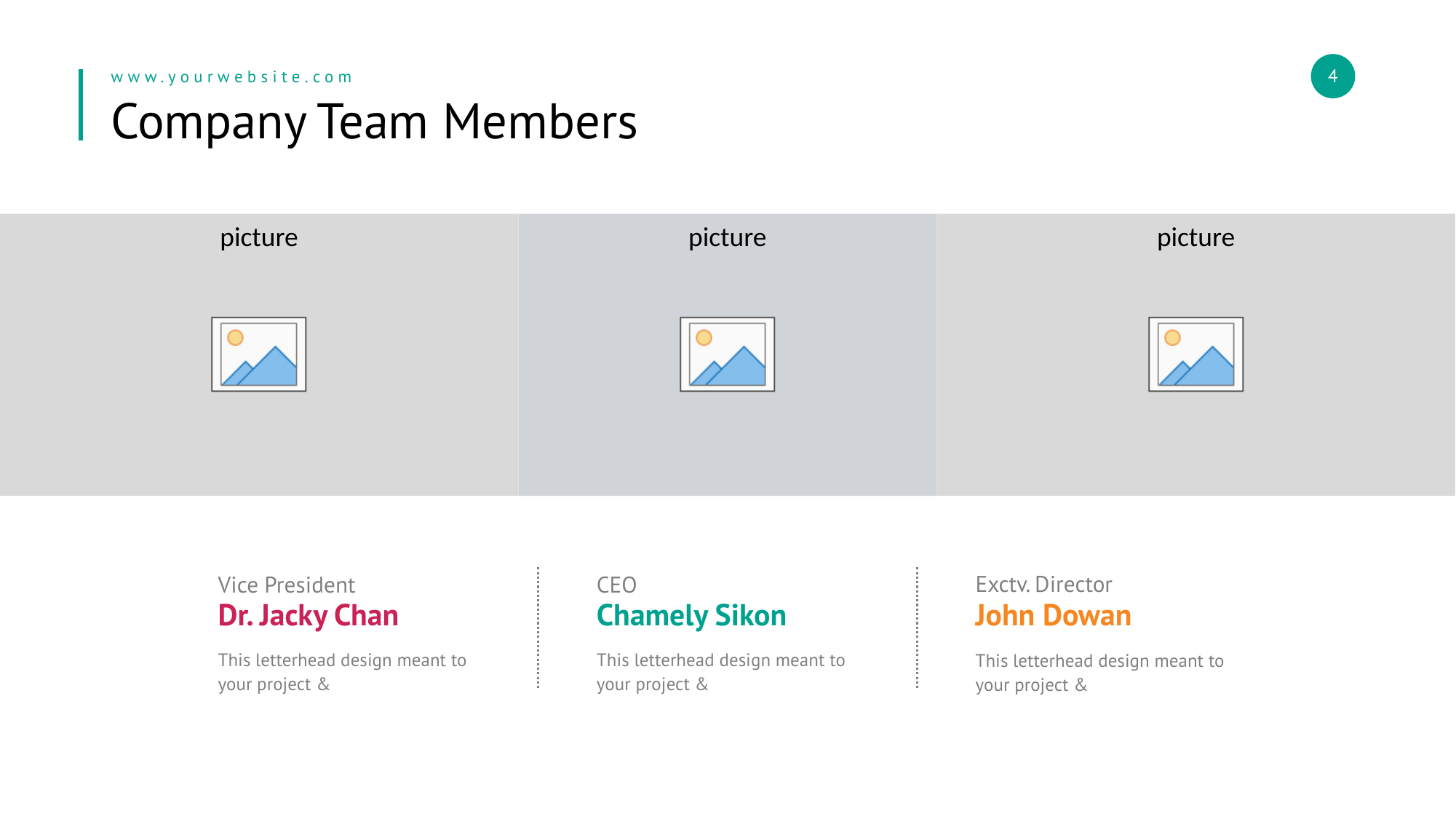

4
www.yourwebsite.com
# Company Team Members

Exctv. Director
John Dowan
This letterhead design meant to your project &
Vice President
Dr. Jacky Chan
This letterhead design meant to your project &
CEO
Chamely Sikon
This letterhead design meant to your project &